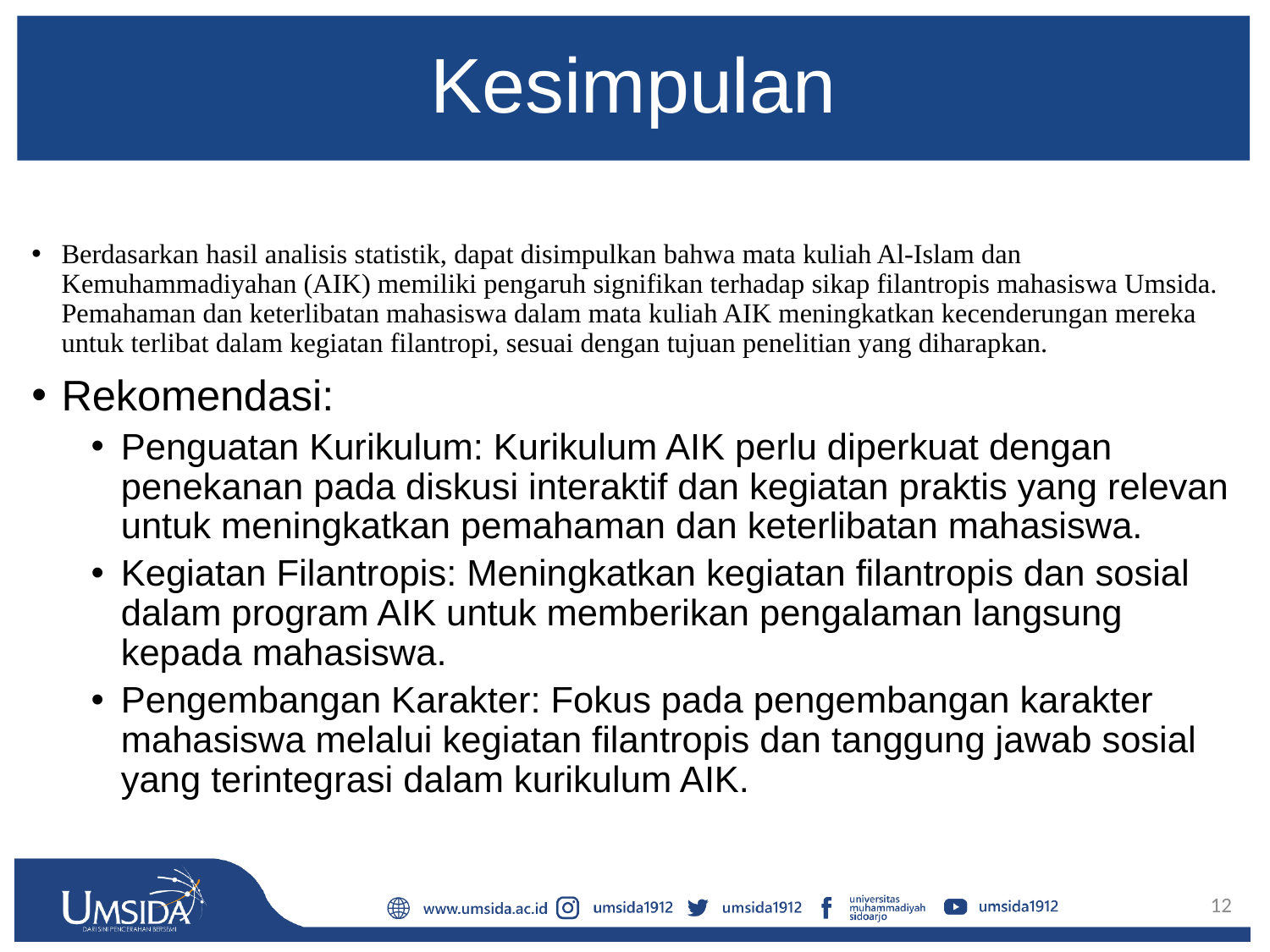

# Kesimpulan
Berdasarkan hasil analisis statistik, dapat disimpulkan bahwa mata kuliah Al-Islam dan Kemuhammadiyahan (AIK) memiliki pengaruh signifikan terhadap sikap filantropis mahasiswa Umsida. Pemahaman dan keterlibatan mahasiswa dalam mata kuliah AIK meningkatkan kecenderungan mereka untuk terlibat dalam kegiatan filantropi, sesuai dengan tujuan penelitian yang diharapkan.
Rekomendasi:
Penguatan Kurikulum: Kurikulum AIK perlu diperkuat dengan penekanan pada diskusi interaktif dan kegiatan praktis yang relevan untuk meningkatkan pemahaman dan keterlibatan mahasiswa.
Kegiatan Filantropis: Meningkatkan kegiatan filantropis dan sosial dalam program AIK untuk memberikan pengalaman langsung kepada mahasiswa.
Pengembangan Karakter: Fokus pada pengembangan karakter mahasiswa melalui kegiatan filantropis dan tanggung jawab sosial yang terintegrasi dalam kurikulum AIK.